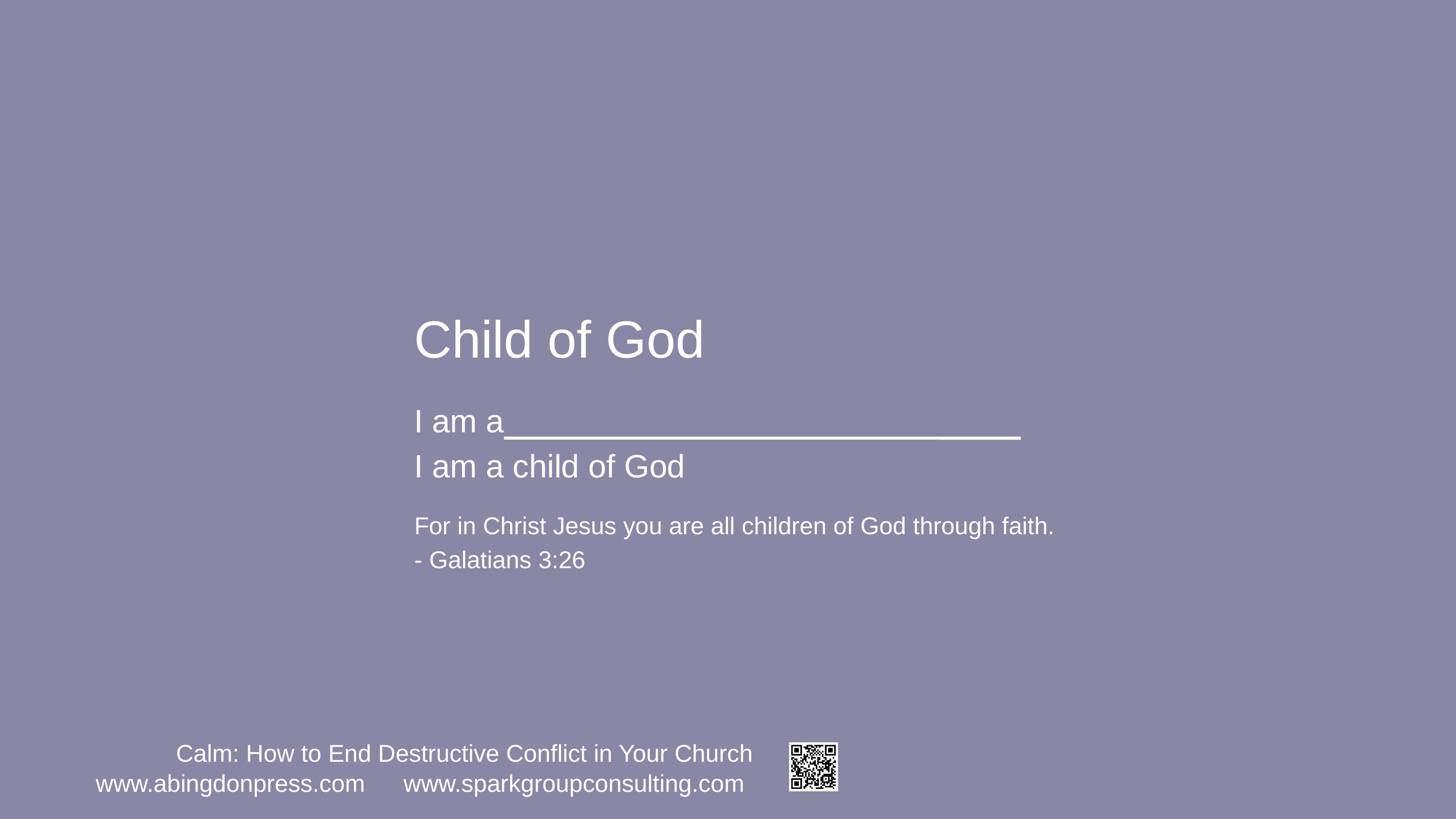

Child of God
I am a
I am a child of God

For in Christ Jesus you are all children of God through faith.
- Galatians 3:26
Calm: How to End Destructive Conflict in Your Church

www.abingdonpress.com
www.sparkgroupconsulting.com